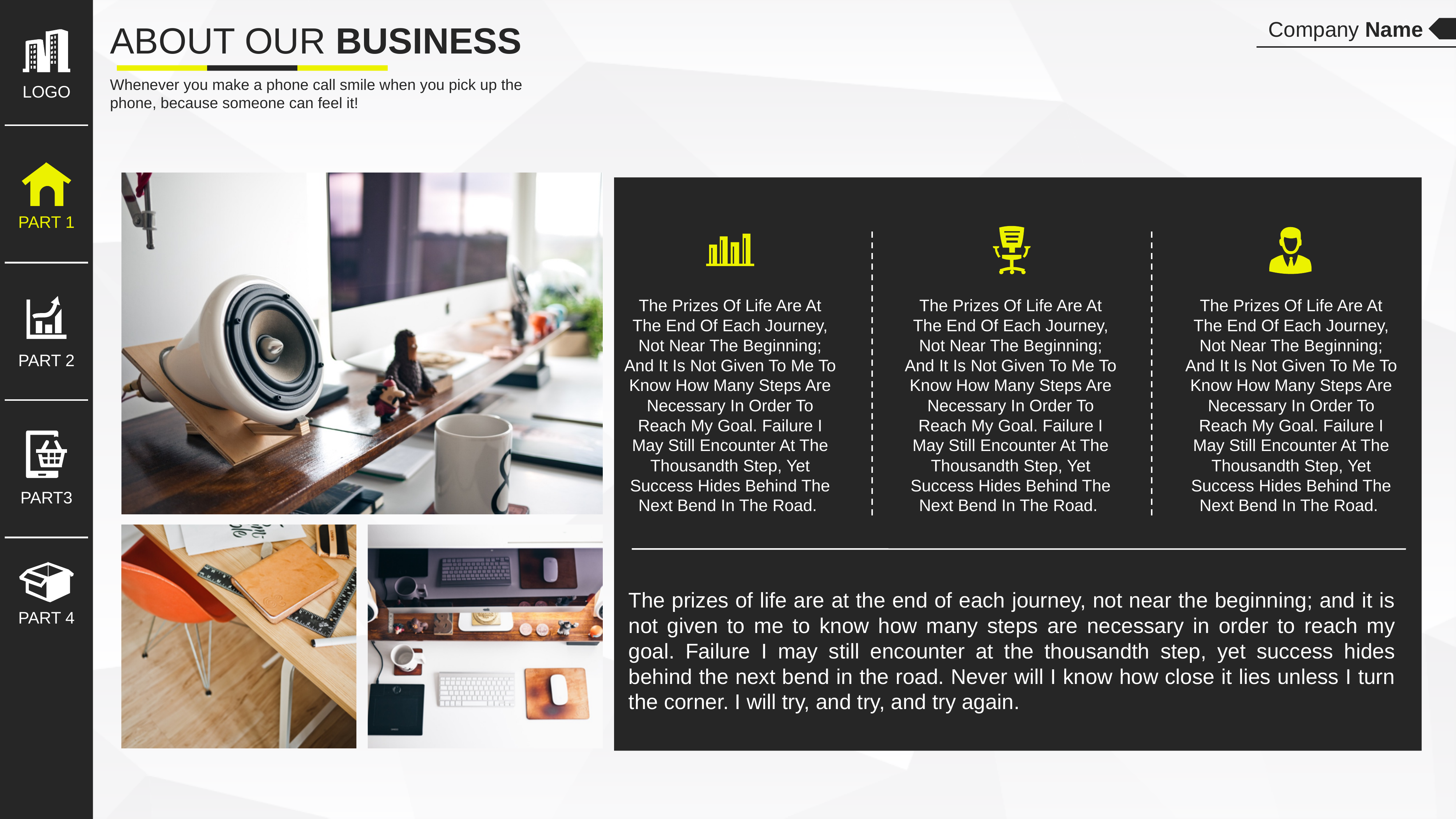

LOGO

PART 1

PART 2

PART3

PART 4
Company Name

ABOUT OUR BUSINESS

Whenever you make a phone call smile when you pick up the phone, because someone can feel it!

The Prizes Of Life Are At The End Of Each Journey, Not Near The Beginning; And It Is Not Given To Me To Know How Many Steps Are Necessary In Order To Reach My Goal. Failure I May Still Encounter At The Thousandth Step, Yet Success Hides Behind The Next Bend In The Road.
The Prizes Of Life Are At The End Of Each Journey, Not Near The Beginning; And It Is Not Given To Me To Know How Many Steps Are Necessary In Order To Reach My Goal. Failure I May Still Encounter At The Thousandth Step, Yet Success Hides Behind The Next Bend In The Road.
The Prizes Of Life Are At The End Of Each Journey, Not Near The Beginning; And It Is Not Given To Me To Know How Many Steps Are Necessary In Order To Reach My Goal. Failure I May Still Encounter At The Thousandth Step, Yet Success Hides Behind The Next Bend In The Road.

The prizes of life are at the end of each journey, not near the beginning; and it is not given to me to know how many steps are necessary in order to reach my goal. Failure I may still encounter at the thousandth step, yet success hides behind the next bend in the road. Never will I know how close it lies unless I turn the corner. I will try, and try, and try again.